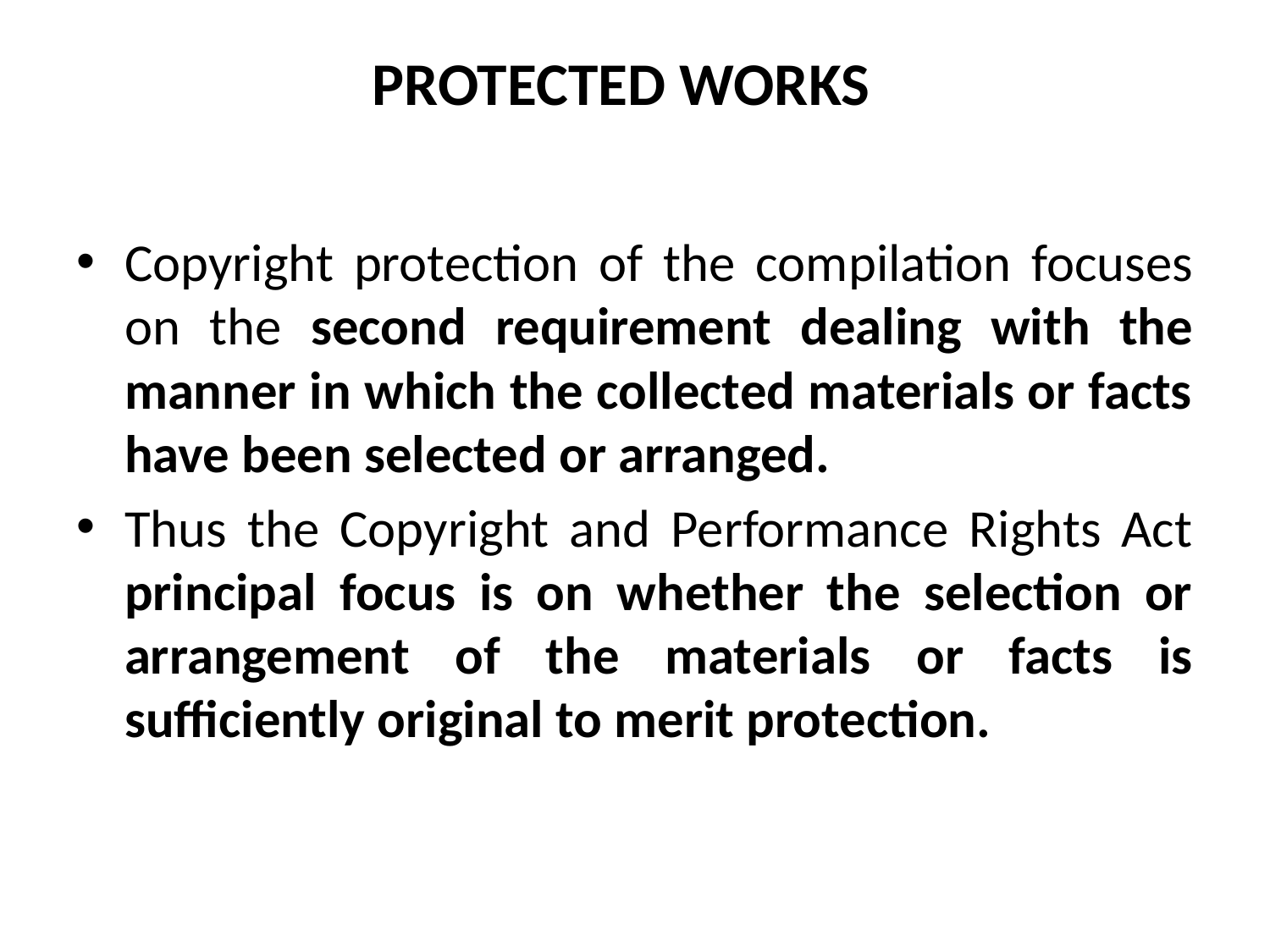

# PROTECTED WORKS
Copyright protection of the compilation focuses on the second requirement dealing with the manner in which the collected materials or facts have been selected or arranged.
Thus the Copyright and Performance Rights Act principal focus is on whether the selection or arrangement of the materials or facts is sufficiently original to merit protection.